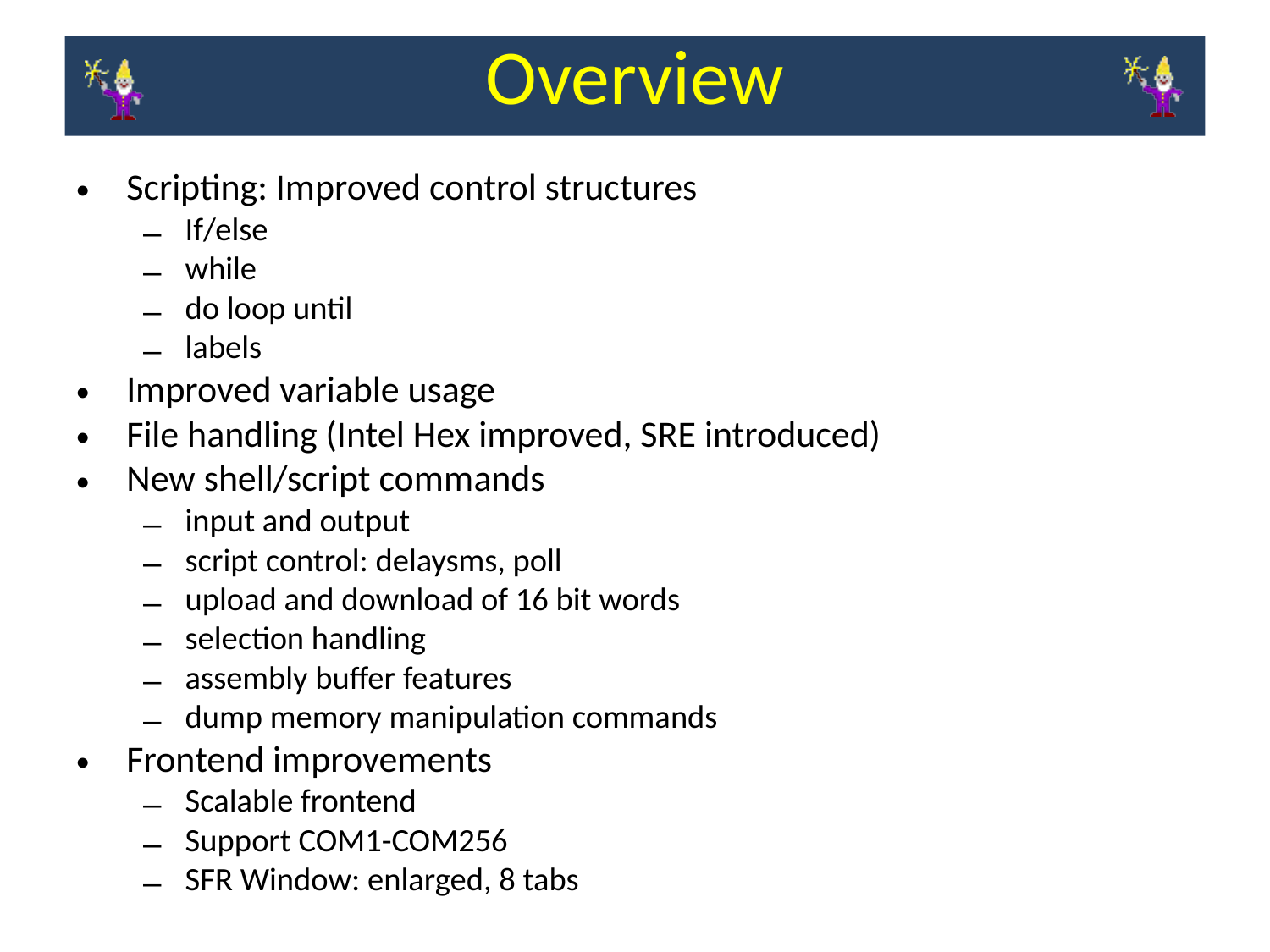

Overview
Scripting: Improved control structures
If/else
while
do loop until
labels
Improved variable usage
File handling (Intel Hex improved, SRE introduced)
New shell/script commands
input and output
script control: delaysms, poll
upload and download of 16 bit words
selection handling
assembly buffer features
dump memory manipulation commands
Frontend improvements
Scalable frontend
Support COM1-COM256
SFR Window: enlarged, 8 tabs